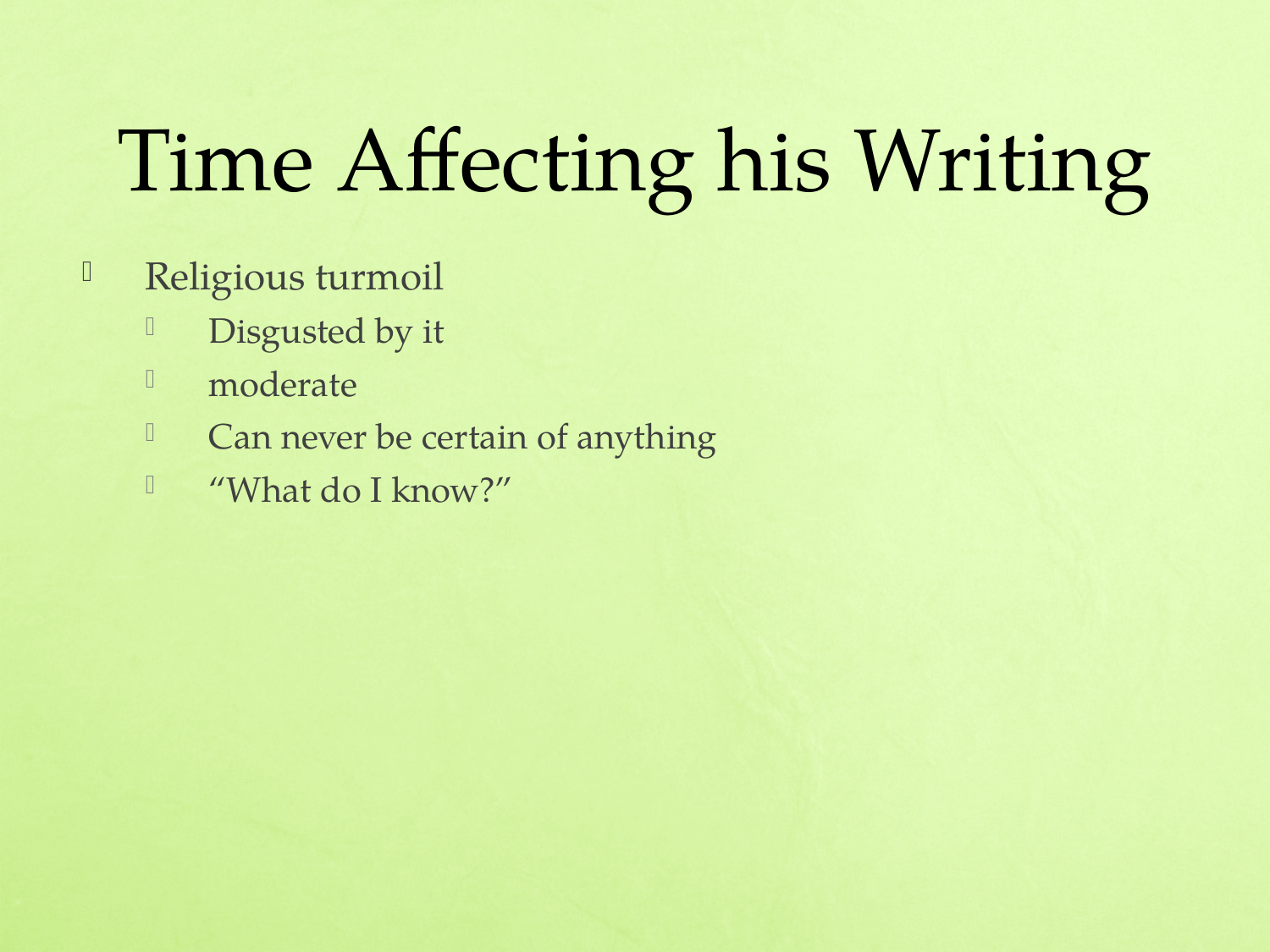

# Time Affecting his Writing
Religious turmoil
Disgusted by it
moderate
Can never be certain of anything
“What do I know?”